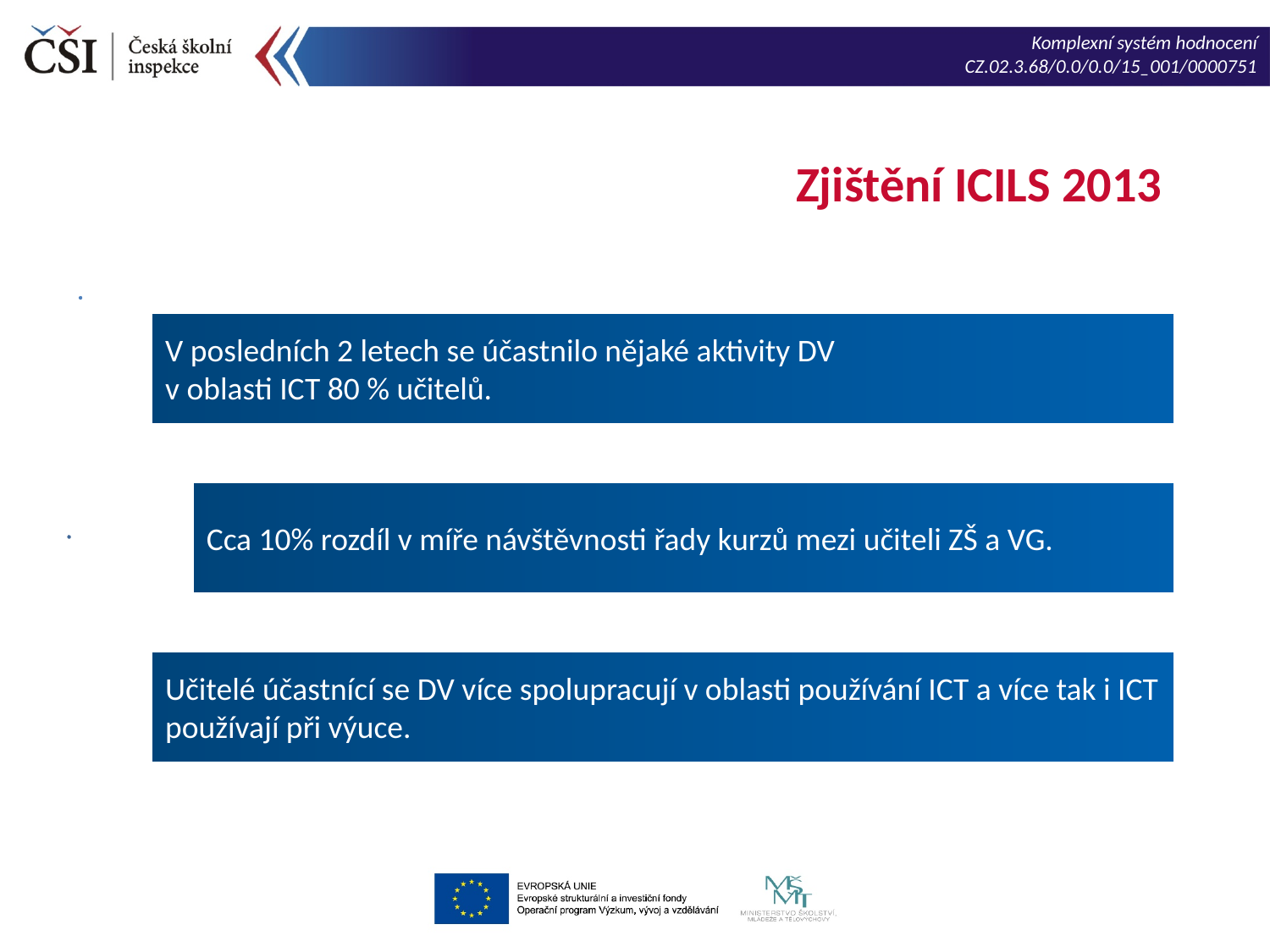

Zjištění ICILS 2013
V posledních 2 letech se účastnilo nějaké aktivity DV
v oblasti ICT 80 % učitelů.
Cca 10% rozdíl v míře návštěvnosti řady kurzů mezi učiteli ZŠ a VG.
Učitelé účastnící se DV více spolupracují v oblasti používání ICT a více tak i ICT používají při výuce.